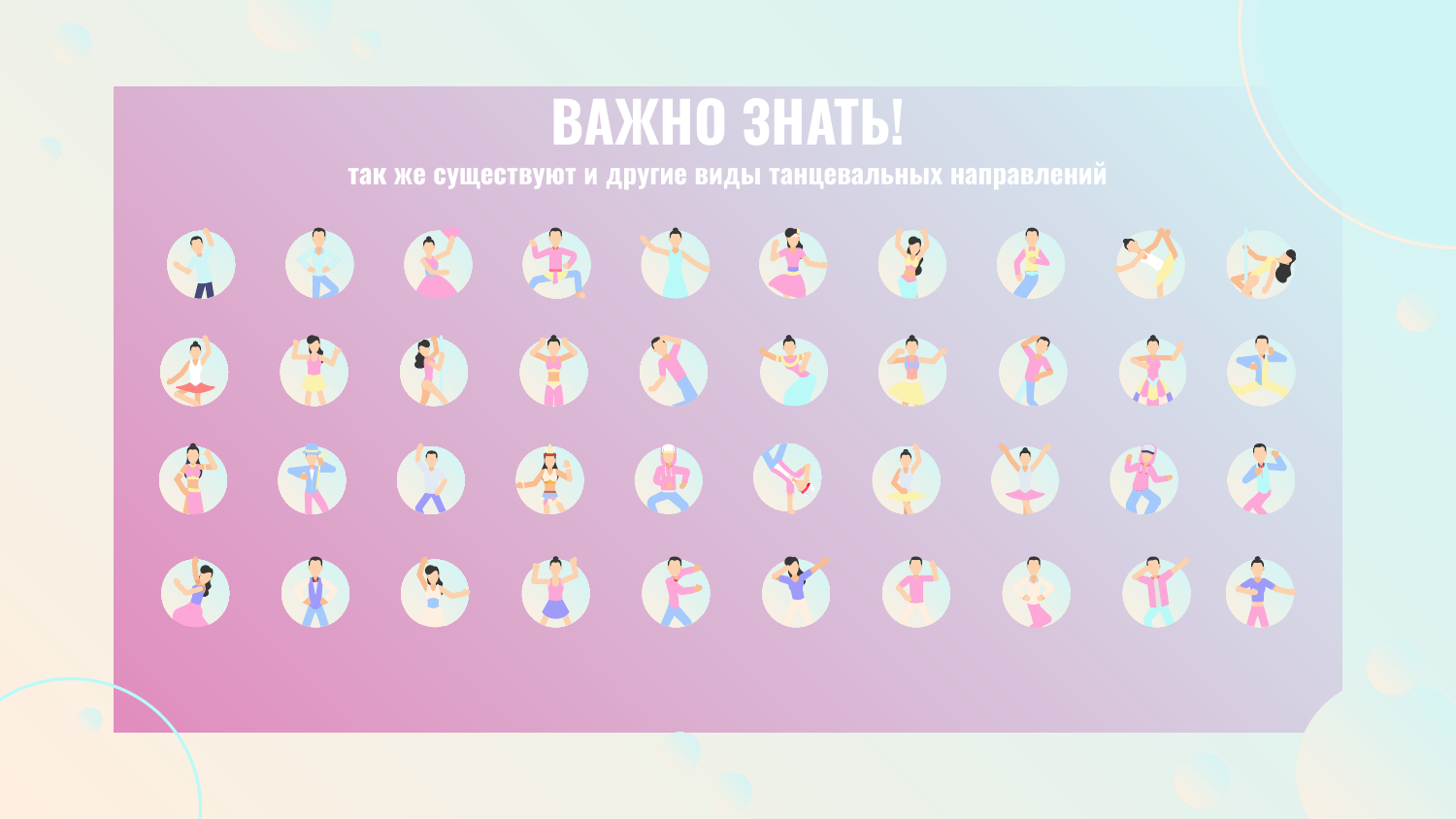

# ВАЖНО ЗНАТЬ! так же существуют и другие виды танцевальных направлений